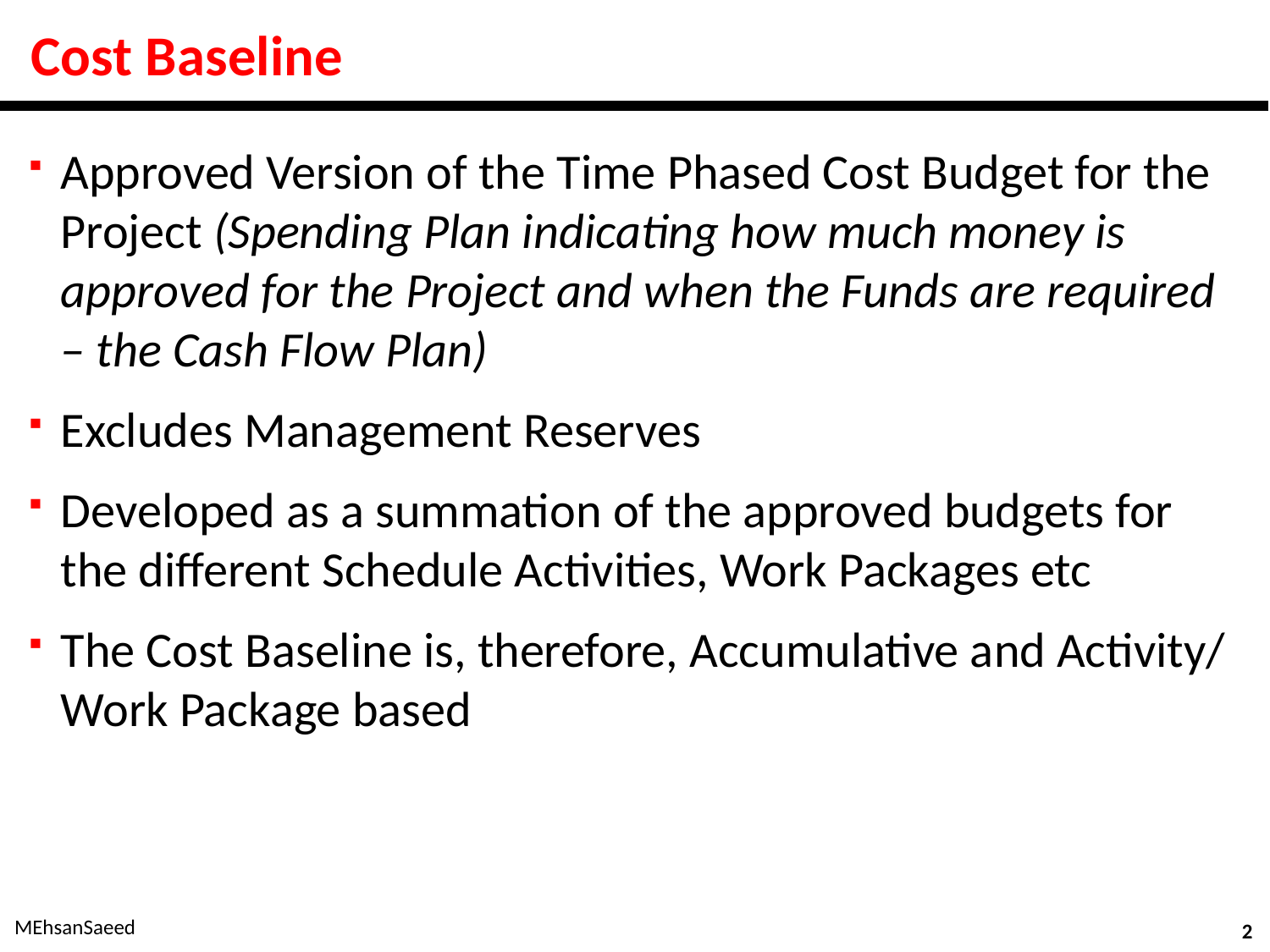

# Cost Baseline
Approved Version of the Time Phased Cost Budget for the Project (Spending Plan indicating how much money is approved for the Project and when the Funds are required – the Cash Flow Plan)
Excludes Management Reserves
Developed as a summation of the approved budgets for the different Schedule Activities, Work Packages etc
The Cost Baseline is, therefore, Accumulative and Activity/ Work Package based
MEhsanSaeed
2